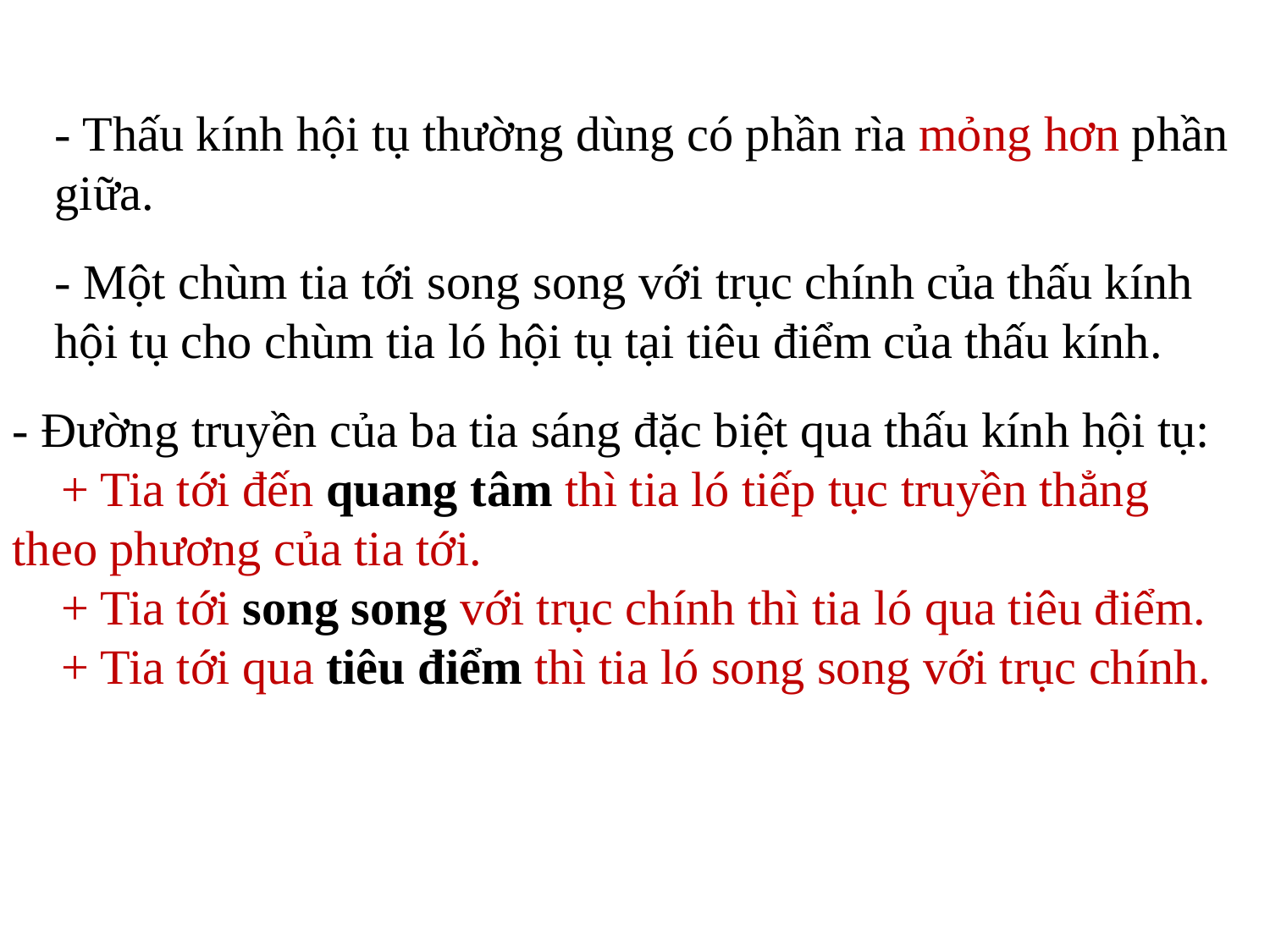

- Thấu kính hội tụ thường dùng có phần rìa mỏng hơn phần giữa.
- Một chùm tia tới song song với trục chính của thấu kính hội tụ cho chùm tia ló hội tụ tại tiêu điểm của thấu kính.
- Đường truyền của ba tia sáng đặc biệt qua thấu kính hội tụ:
    + Tia tới đến quang tâm thì tia ló tiếp tục truyền thẳng theo phương của tia tới.
    + Tia tới song song với trục chính thì tia ló qua tiêu điểm.
    + Tia tới qua tiêu điểm thì tia ló song song với trục chính.